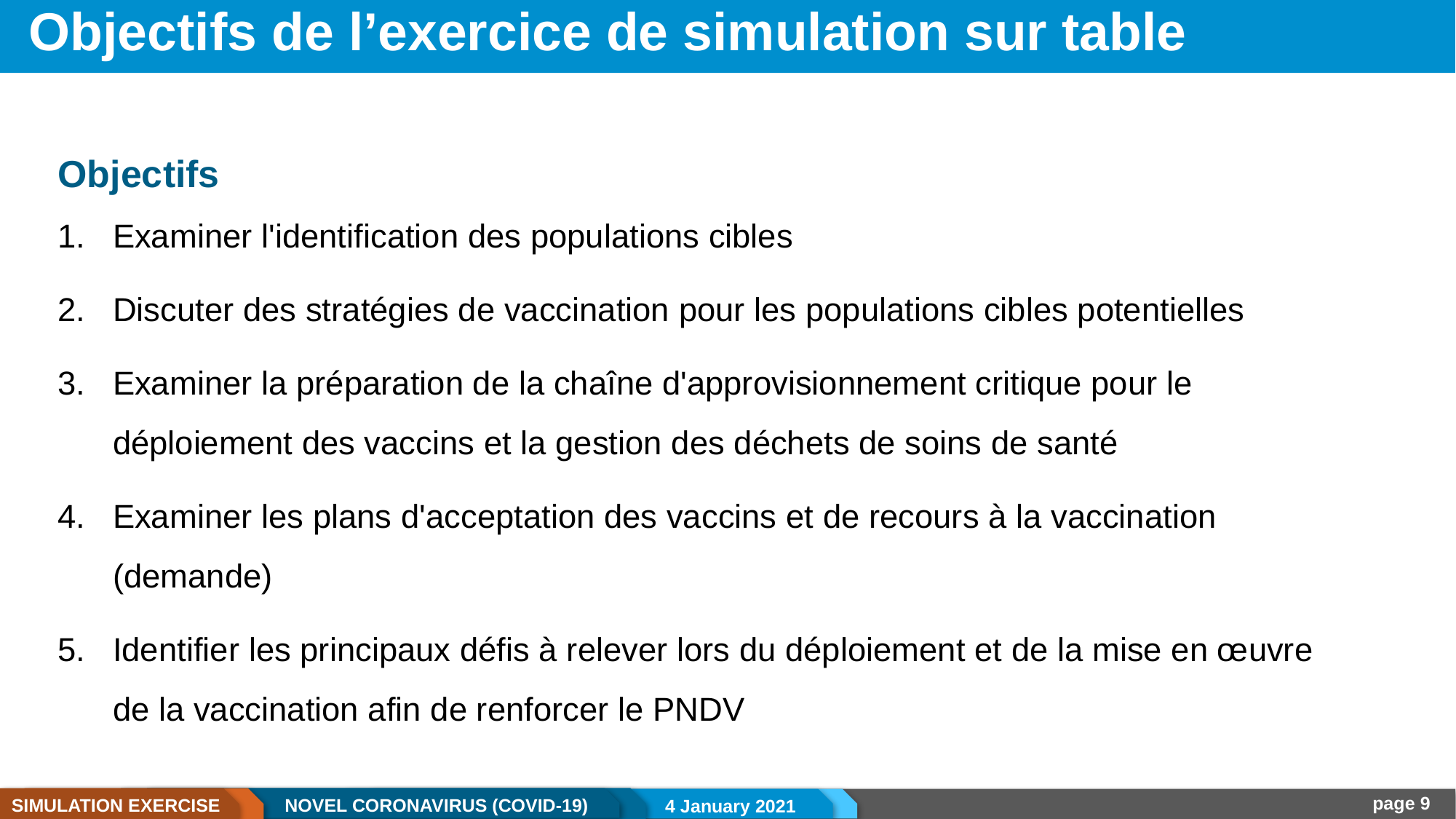

# Objectifs de l’exercice de simulation sur table
Objectifs
Examiner l'identification des populations cibles
Discuter des stratégies de vaccination pour les populations cibles potentielles
Examiner la préparation de la chaîne d'approvisionnement critique pour le déploiement des vaccins et la gestion des déchets de soins de santé
Examiner les plans d'acceptation des vaccins et de recours à la vaccination (demande)
Identifier les principaux défis à relever lors du déploiement et de la mise en œuvre de la vaccination afin de renforcer le PNDV

4 January 2021